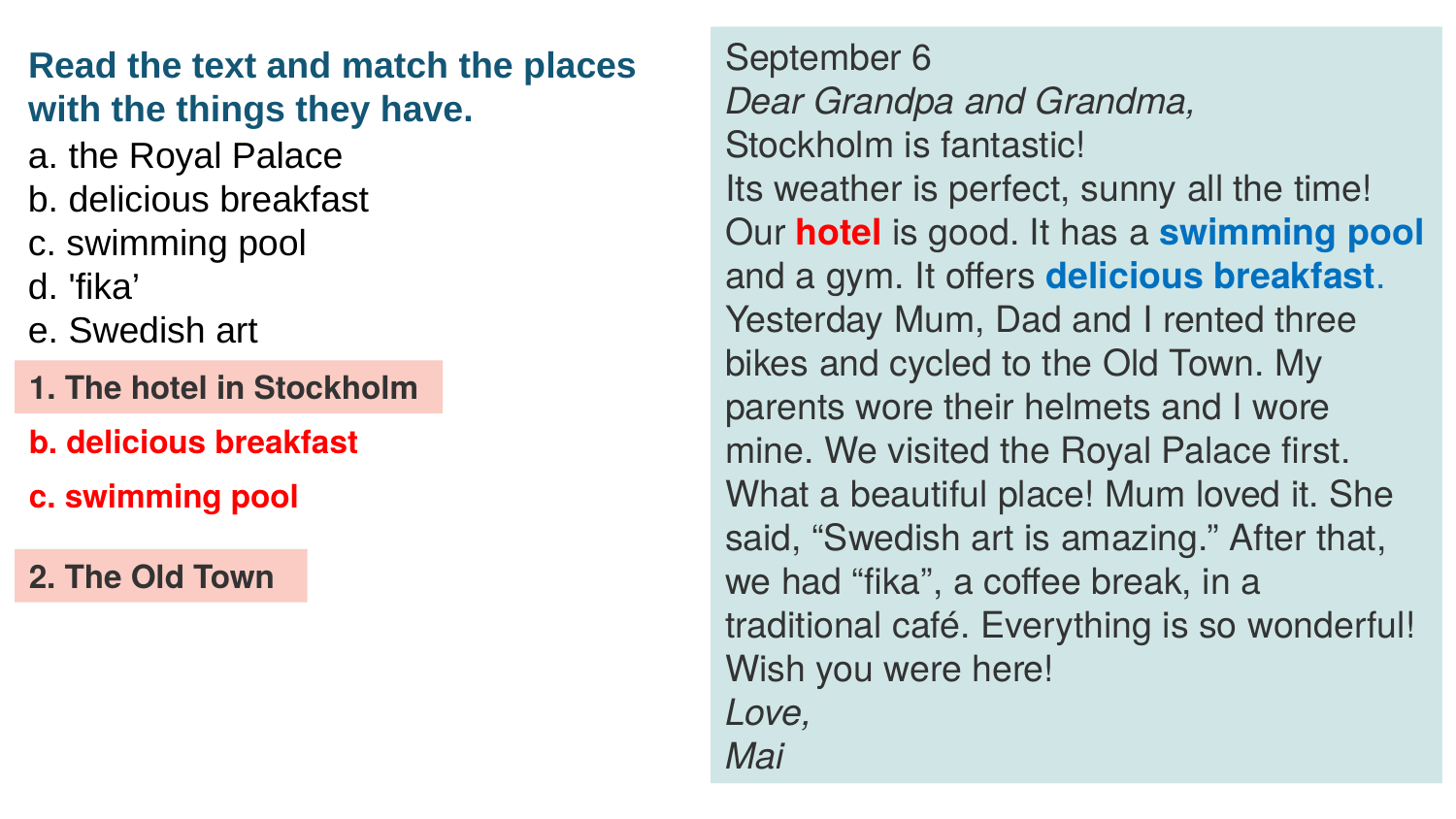

Read the text and match the places with the things they have.
September 6
Dear Grandpa and Grandma,
Stockholm is fantastic!
Its weather is perfect, sunny all the time! Our hotel is good. It has a swimming pool and a gym. It offers delicious breakfast. Yesterday Mum, Dad and I rented three bikes and cycled to the Old Town. My parents wore their helmets and I wore mine. We visited the Royal Palace first. What a beautiful place! Mum loved it. She said, “Swedish art is amazing.” After that, we had “fika”, a coffee break, in a traditional café. Everything is so wonderful!
Wish you were here!
Love,
Mai
September 6
Dear Grandpa and Grandma,
Stockholm is fantastic!
Its weather is perfect, sunny all the time! Our hotel is good. It has a swimming pool and a gym. It offers delicious breakfast. Yesterday Mum, Dad and I rented three bikes and cycled to the Old Town. My parents wore their helmets and I wore mine. We visited the Royal Palace first. What a beautiful place! Mum loved it. She said, “Swedish art is amazing.” After that, we had “fika”, a coffee break, in a traditional café. Everything is so wonderful!
Wish you were here!
Love,
Mai
a. the Royal Palace
b. delicious breakfast
c. swimming pool
d. 'fika’
e. Swedish art
1. The hotel in Stockholm
b. delicious breakfast
c. swimming pool
2. The Old Town